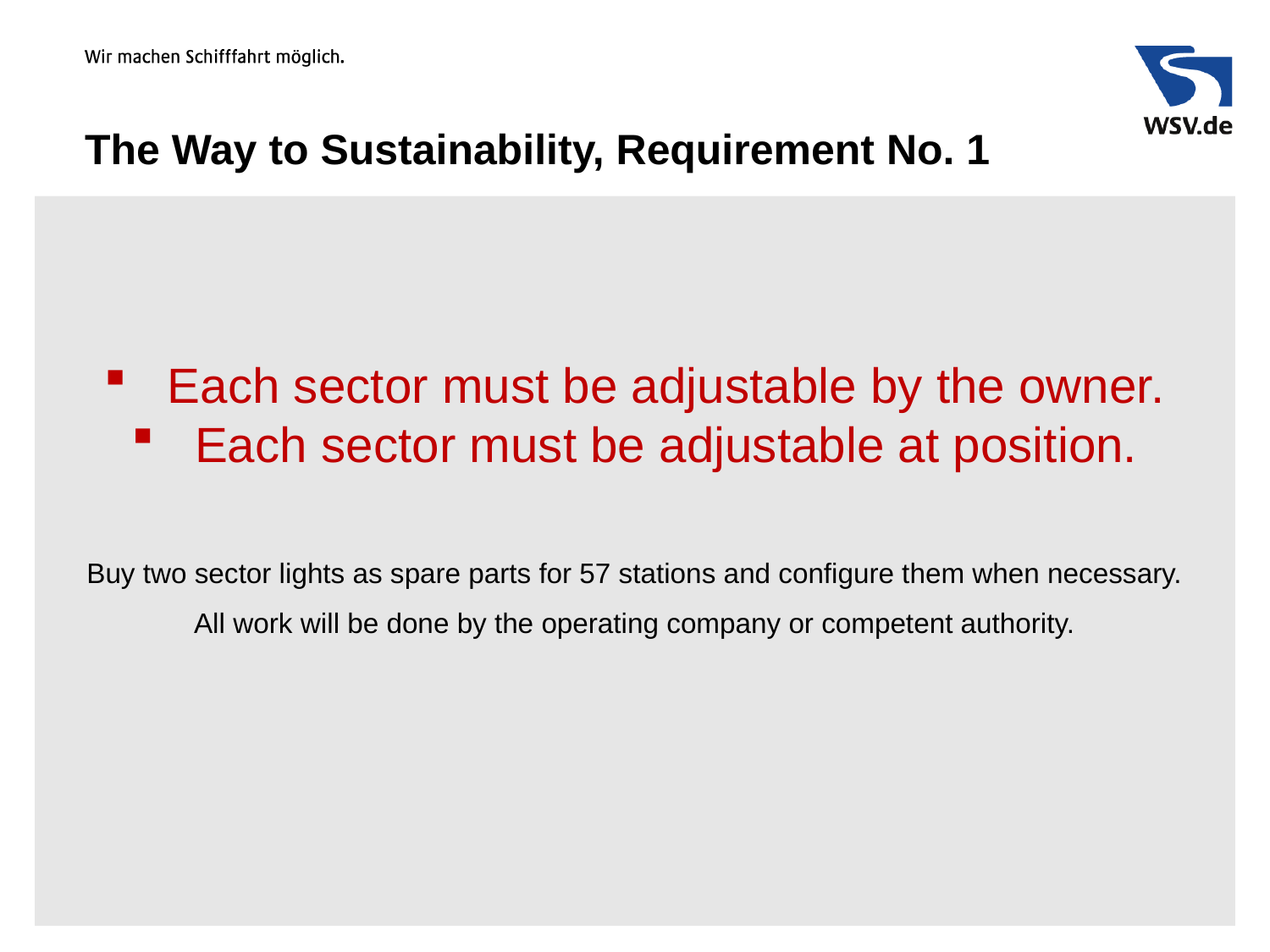

# The Way to Sustainability, Requirement No. 1

Each sector must be adjustable by the owner.
Each sector must be adjustable at position.

Buy two sector lights as spare parts for 57 stations and configure them when necessary.
All work will be done by the operating company or competent authority.